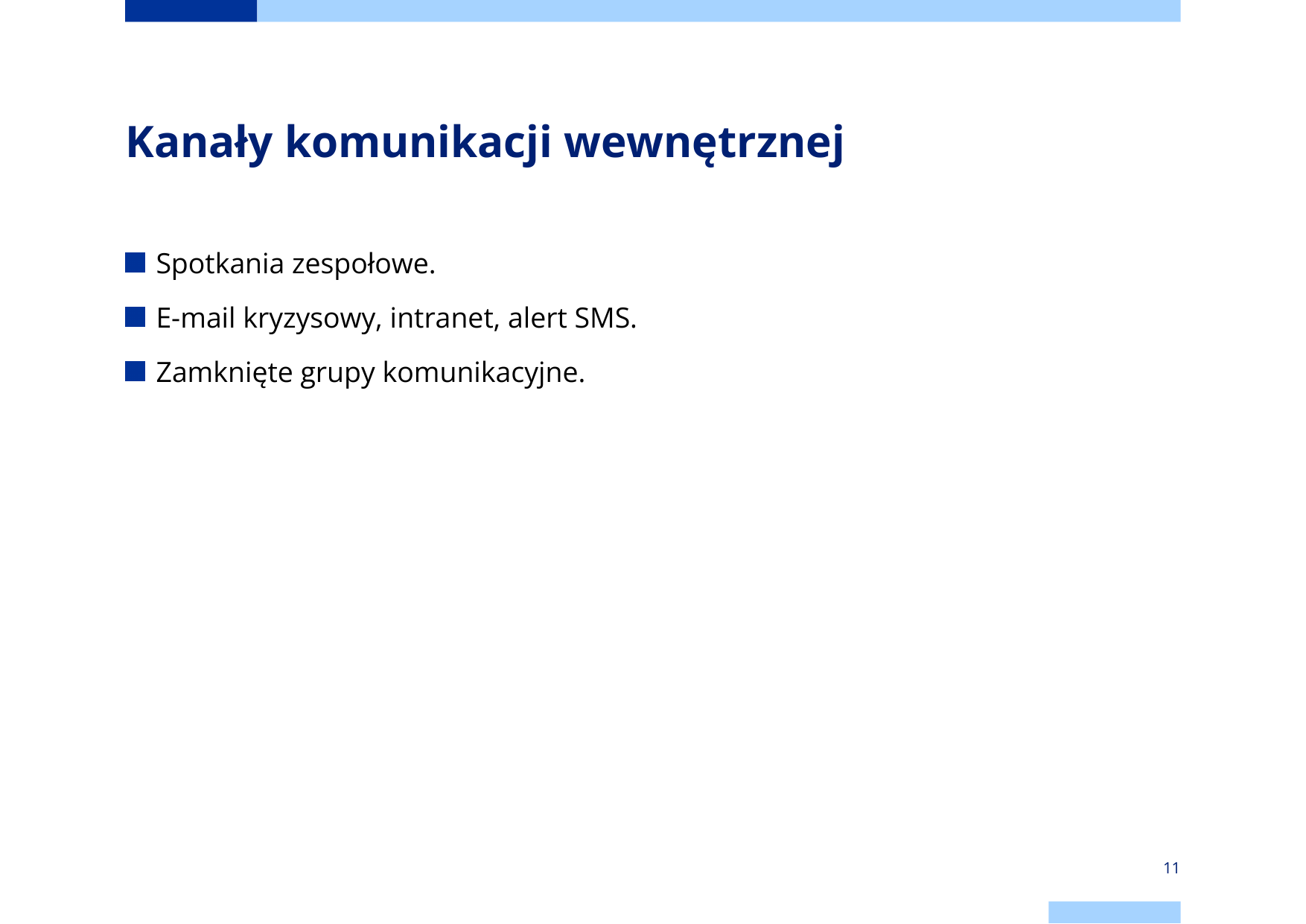

# Kanały komunikacji wewnętrznej
Spotkania zespołowe.
E-mail kryzysowy, intranet, alert SMS.
Zamknięte grupy komunikacyjne.

11